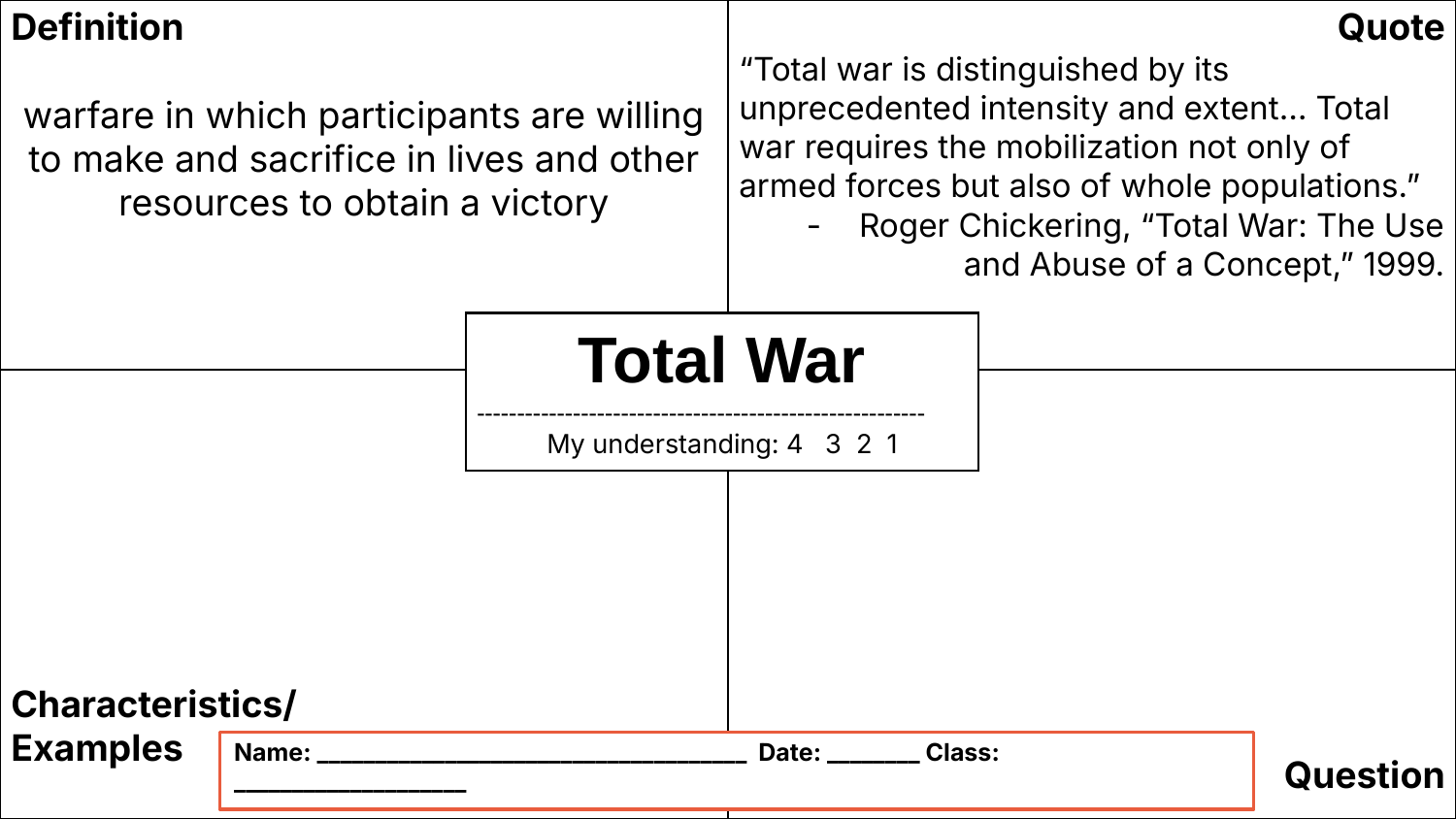

| Definition warfare in which participants are willing to make and sacrifice in lives and other resources to obtain a victory | Quote “Total war is distinguished by its unprecedented intensity and extent… Total war requires the mobilization not only of armed forces but also of whole populations.” Roger Chickering, “Total War: The Use and Abuse of a Concept,” 1999. |
| --- | --- |
| Characteristics/ Examples | Question |
Total War
--------------------------------------------------------
My understanding: 4   3  2  1
Name: _____________________________________  Date: ________ Class: ____________________